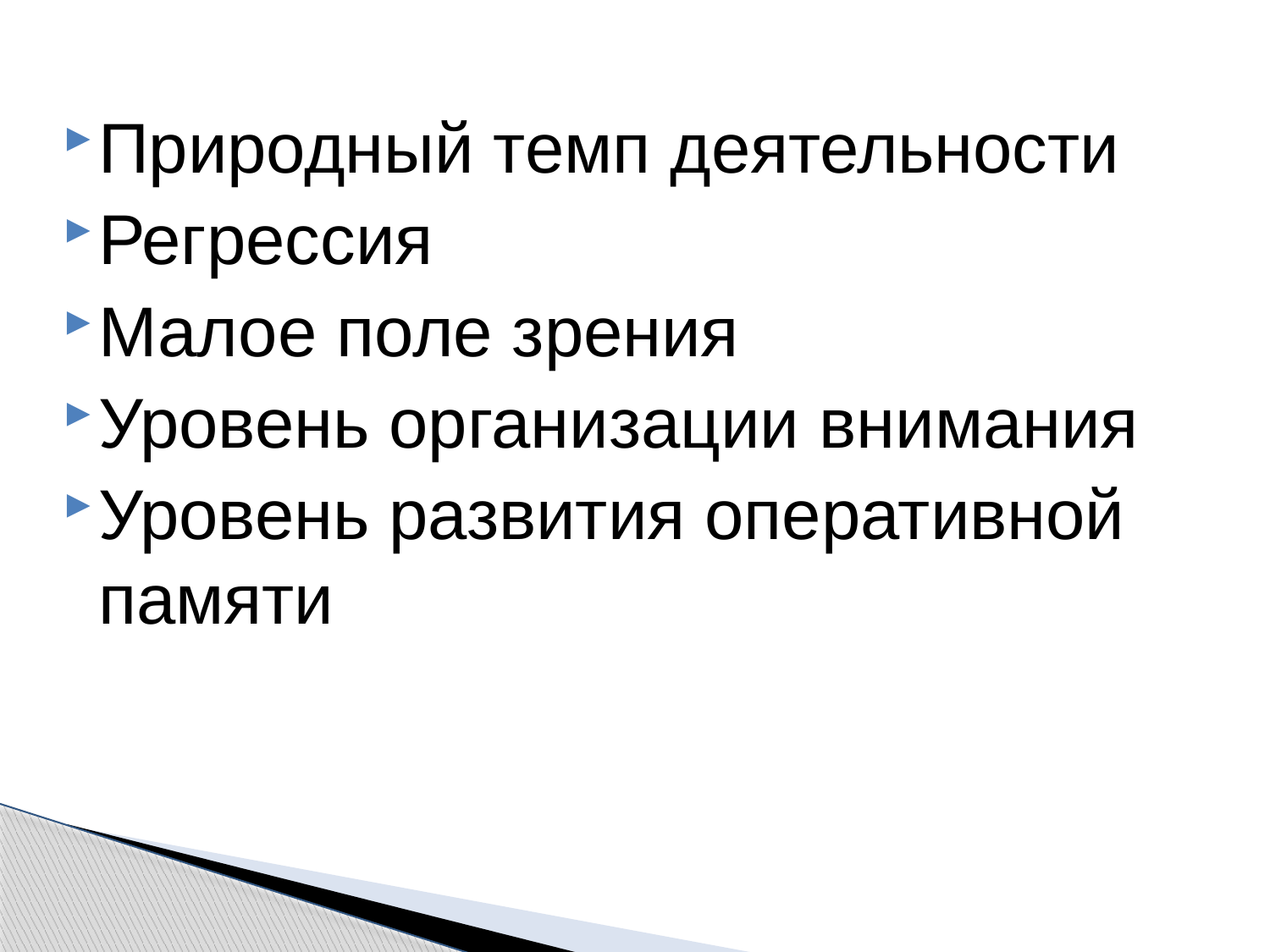

Природный темп деятельности
Регрессия
Малое поле зрения
Уровень организации внимания
Уровень развития оперативной памяти